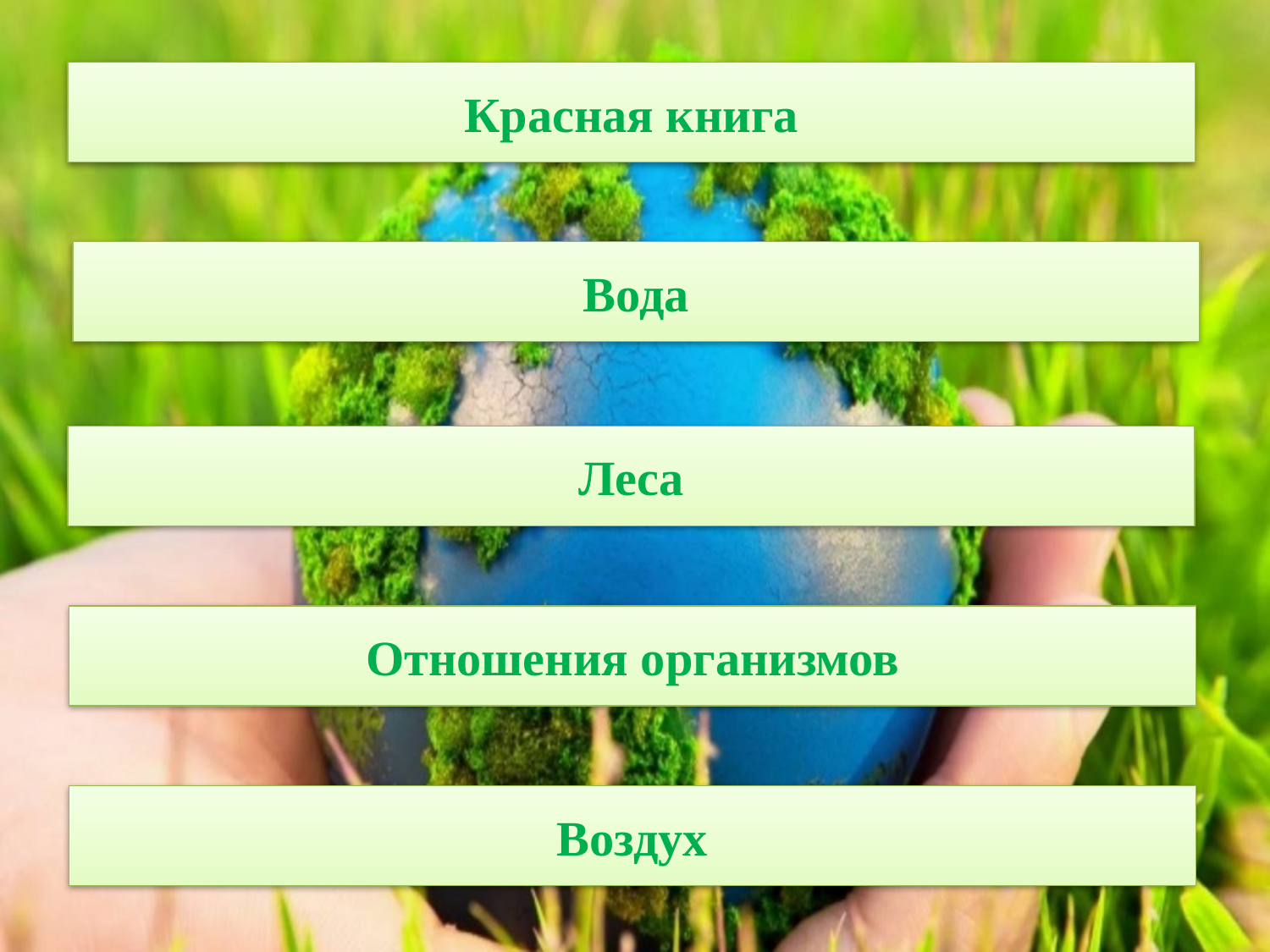

Красная книга
Вода
Леса
Отношения организмов
Воздух